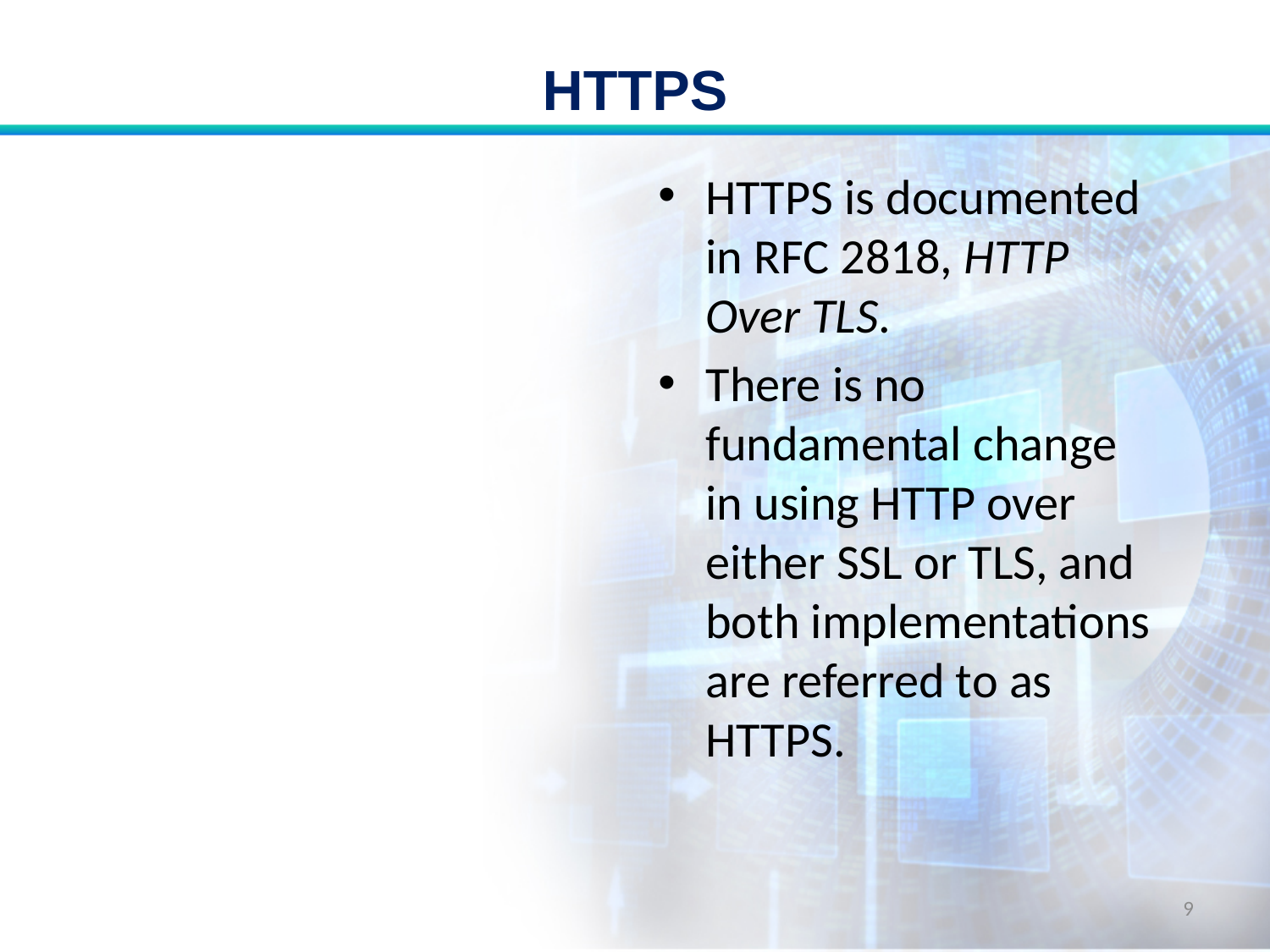

# HTTPS
HTTPS is documented in RFC 2818, HTTP Over TLS.
There is no fundamental change in using HTTP over either SSL or TLS, and both implementations are referred to as HTTPS.
9